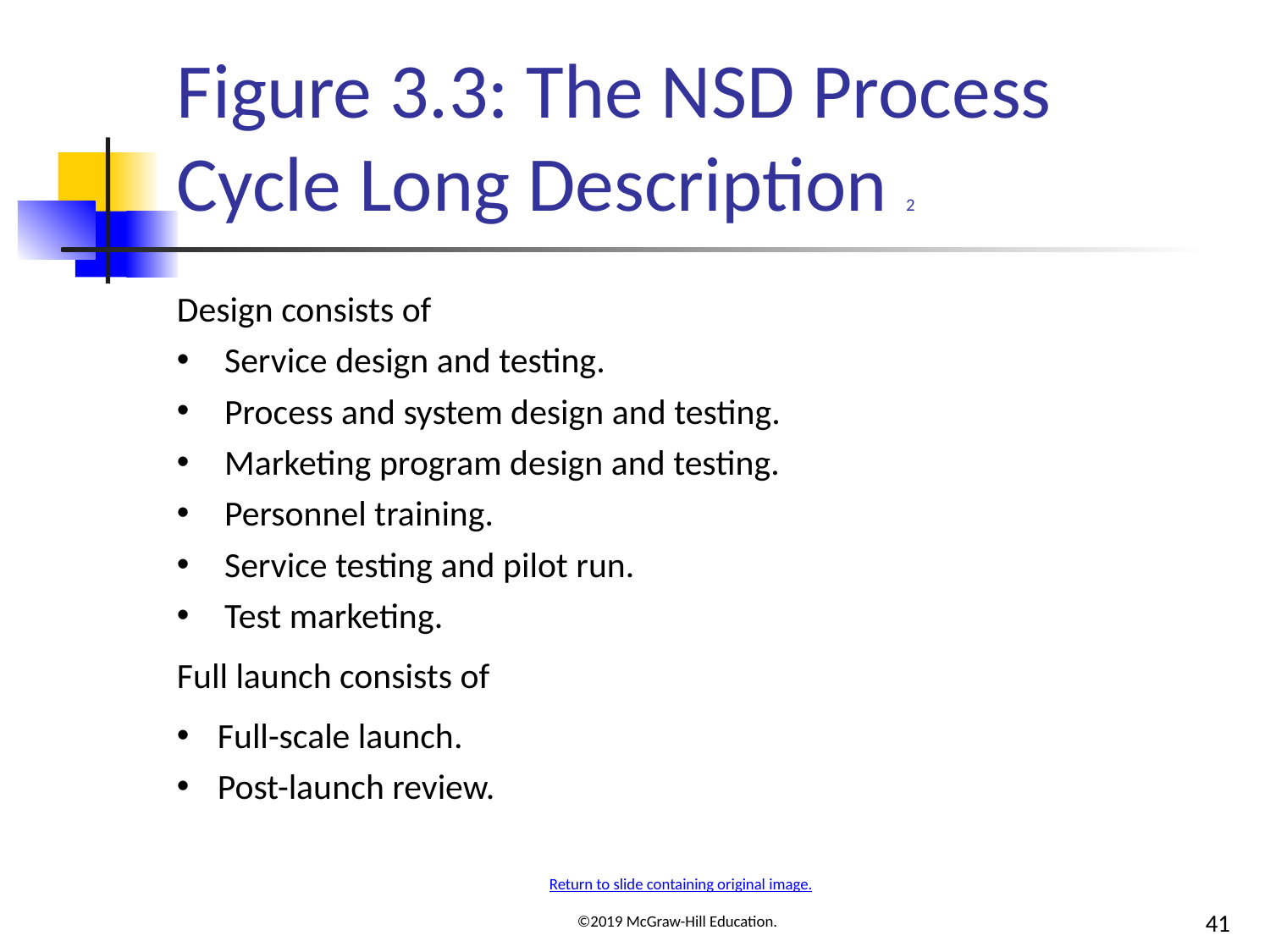

# Figure 3.3: The NSD Process Cycle Long Description 2
Design consists of
Service design and testing.
Process and system design and testing.
Marketing program design and testing.
Personnel training.
Service testing and pilot run.
Test marketing.
Full launch consists of
Full-scale launch.
Post-launch review.
Return to slide containing original image.